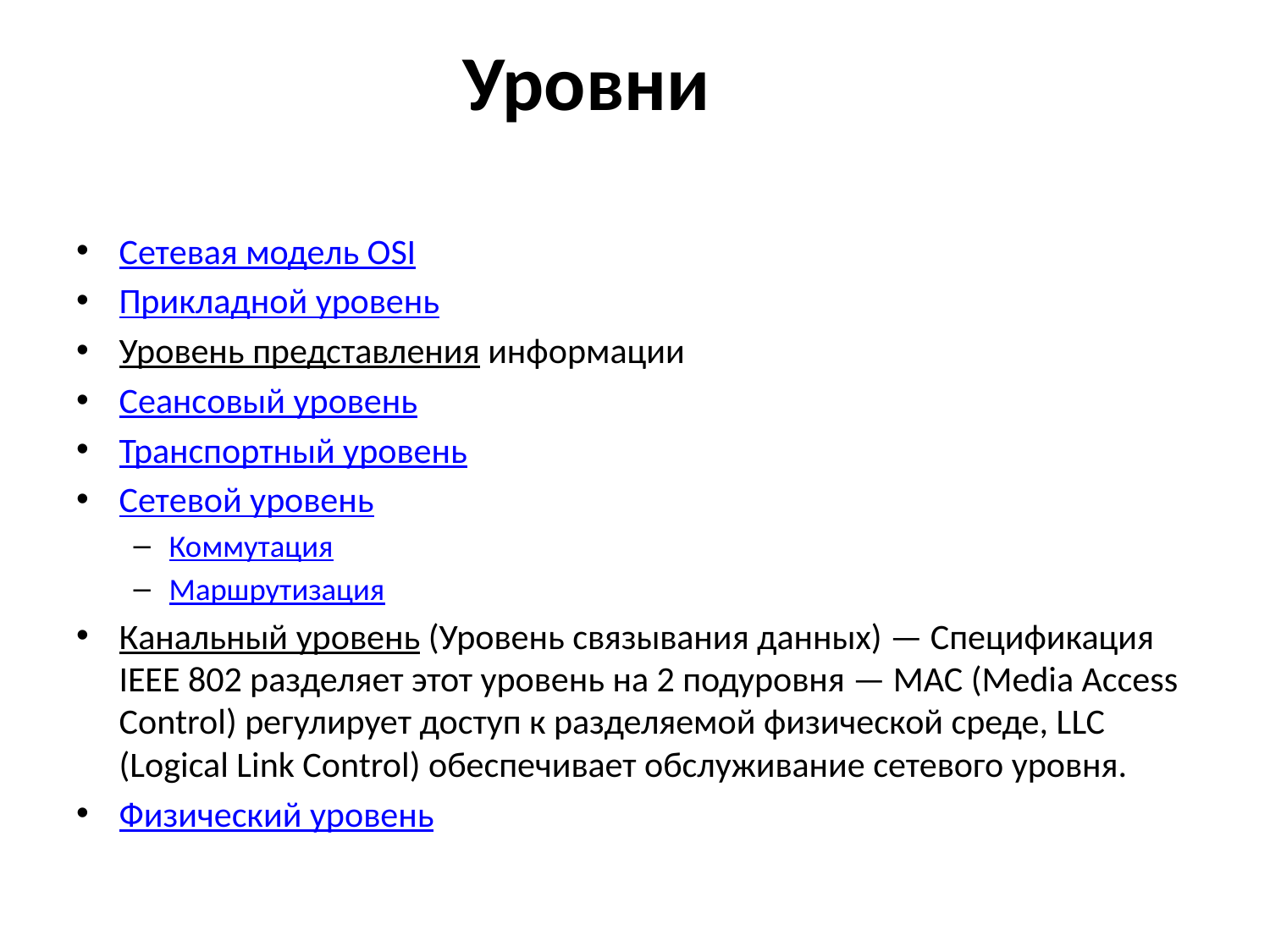

# Уровни
Сетевая модель OSI
Прикладной уровень
Уровень представления информации
Сеансовый уровень
Транспортный уровень
Сетевой уровень
Коммутация
Маршрутизация
Канальный уровень (Уровень связывания данных) — Спецификация IEEE 802 разделяет этот уровень на 2 подуровня — MAC (Media Access Control) регулирует доступ к разделяемой физической среде, LLC (Logical Link Control) обеспечивает обслуживание сетевого уровня.
Физический уровень